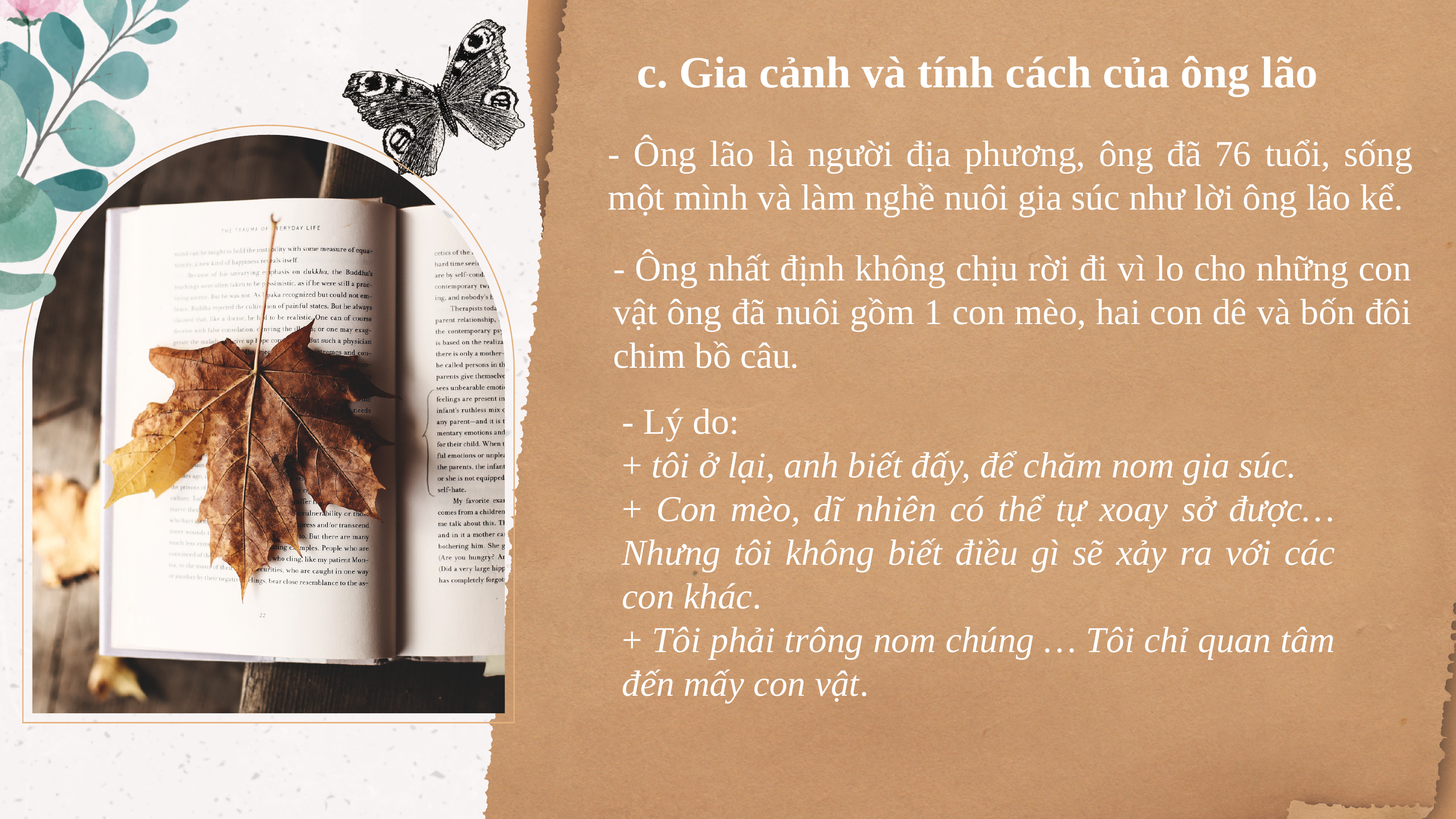

c. Gia cảnh và tính cách của ông lão

- Ông lão là người địa phương, ông đã 76 tuổi, sống một mình và làm nghề nuôi gia súc như lời ông lão kể.
- Ông nhất định không chịu rời đi vì lo cho những con vật ông đã nuôi gồm 1 con mèo, hai con dê và bốn đôi chim bồ câu.
- Lý do:
+ tôi ở lại, anh biết đấy, để chăm nom gia súc.
+ Con mèo, dĩ nhiên có thể tự xoay sở được… Nhưng tôi không biết điều gì sẽ xảy ra với các con khác.
+ Tôi phải trông nom chúng … Tôi chỉ quan tâm đến mấy con vật.